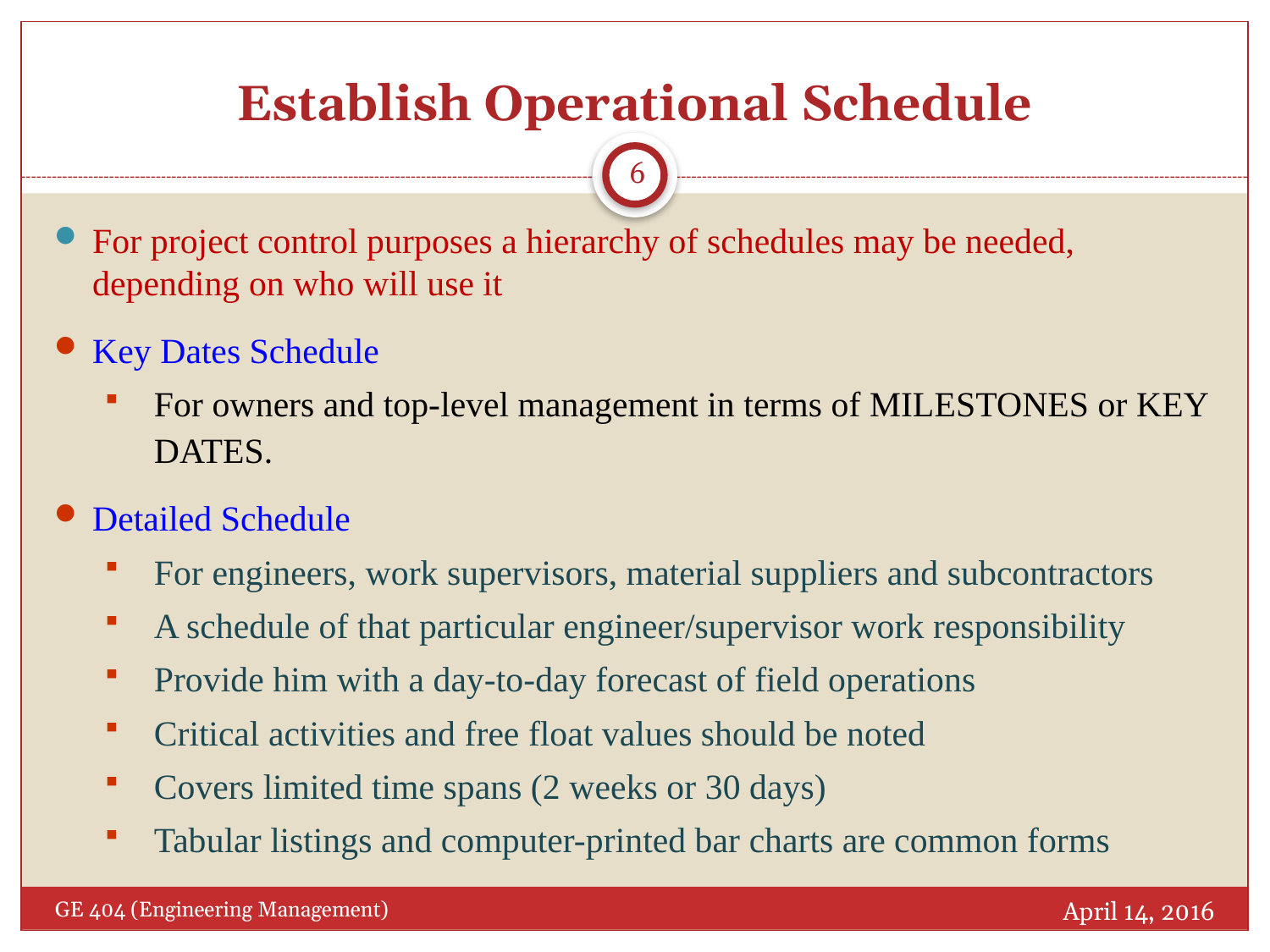

# Establish Operational Schedule
6
For project control purposes a hierarchy of schedules may be needed, depending on who will use it
Key Dates Schedule
For owners and top-level management in terms of MILESTONES or KEY DATES.
Detailed Schedule
For engineers, work supervisors, material suppliers and subcontractors
A schedule of that particular engineer/supervisor work responsibility
Provide him with a day-to-day forecast of field operations
Critical activities and free float values should be noted
Covers limited time spans (2 weeks or 30 days)
Tabular listings and computer-printed bar charts are common forms

April 14, 2016
GE 404 (Engineering Management)